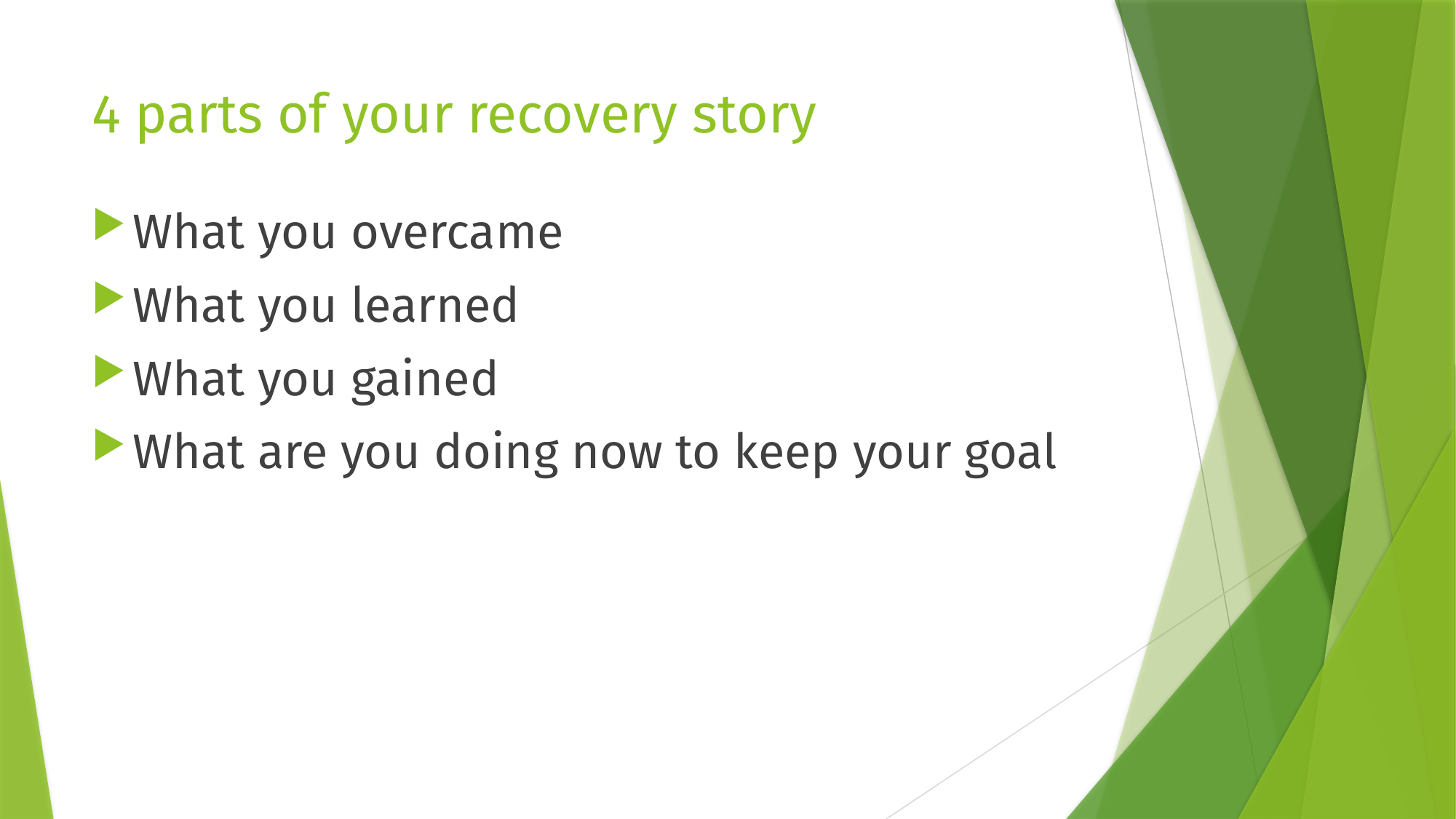

# 4 parts of your recovery story
What you overcame
What you learned
What you gained
What are you doing now to keep your goal